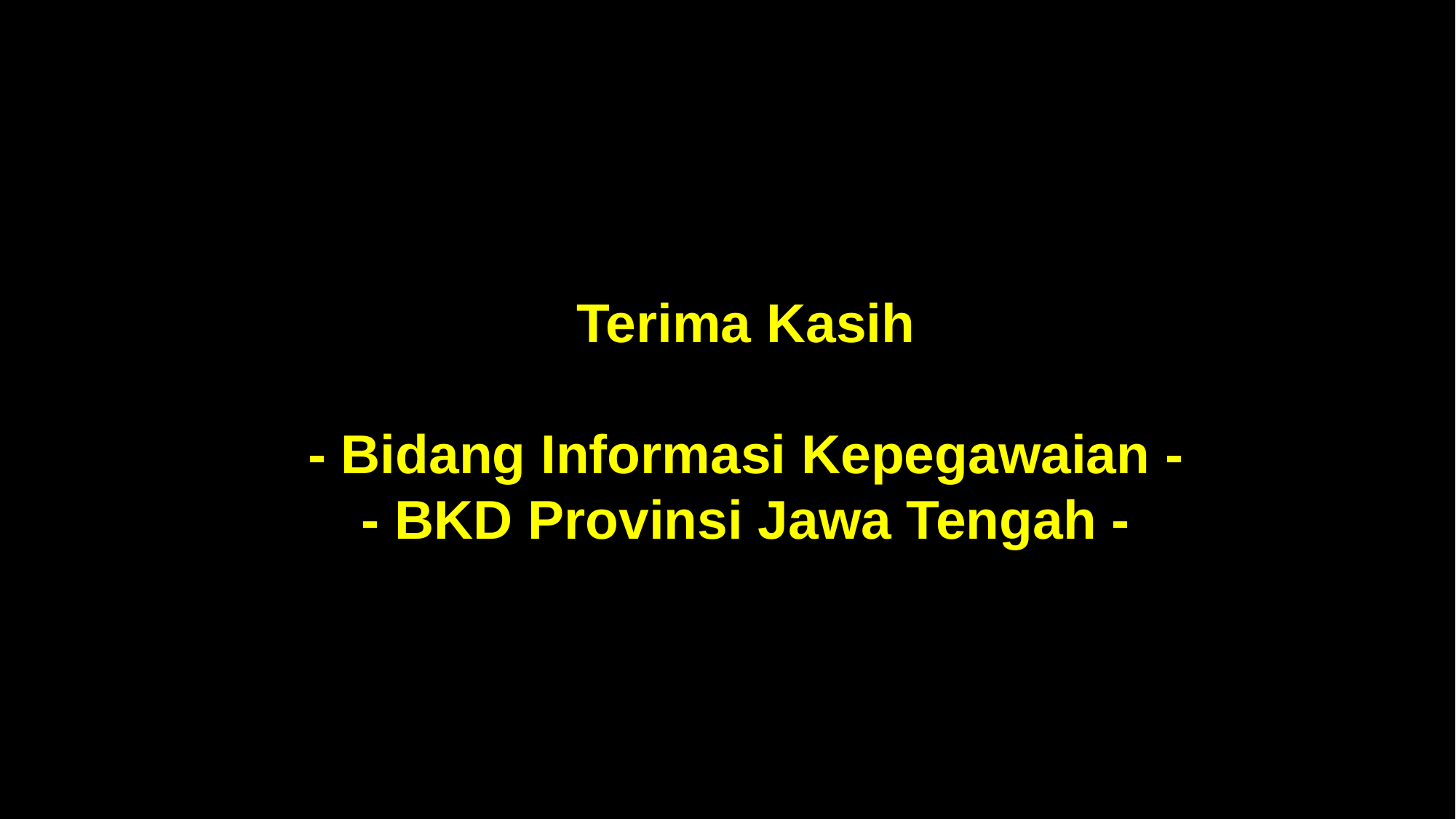

Terima Kasih

- Bidang Informasi Kepegawaian -
- BKD Provinsi Jawa Tengah -